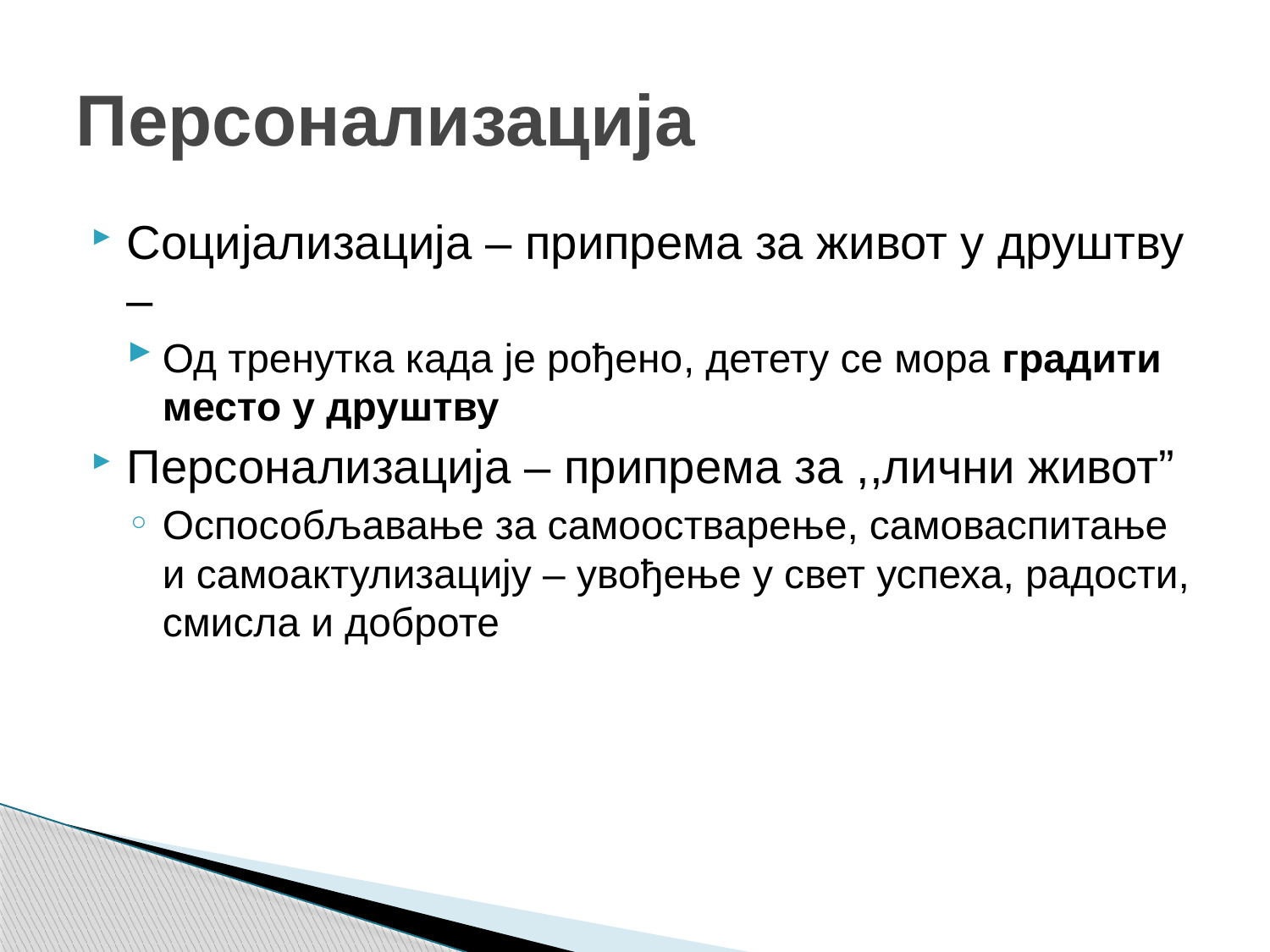

# Персонализација
Социјализација – припрема за живот у друштву –
Од тренутка када је рођено, детету се мора градити место у друштву
Персонализација – припрема за ,,лични живот”
Оспособљавање за самоостварење, самоваспитање и самоактулизацију – увођење у свет успеха, радости, смисла и доброте